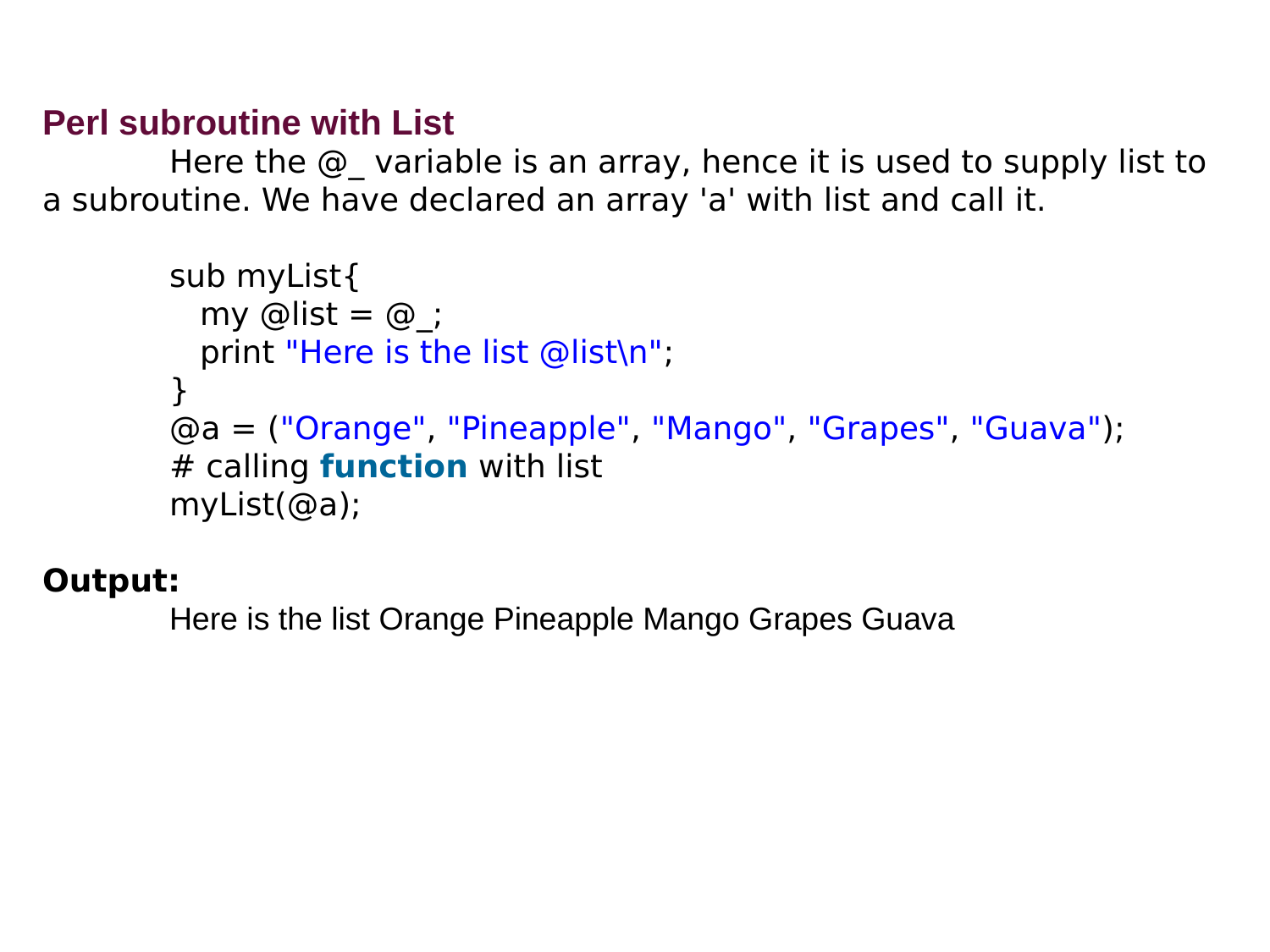

Perl subroutine with List
	Here the @_ variable is an array, hence it is used to supply list to a subroutine. We have declared an array 'a' with list and call it.

	sub myList{
	   my @list = @_;
	   print "Here is the list @list\n";
	}
	@a = ("Orange", "Pineapple", "Mango", "Grapes", "Guava");
	# calling function with list
	myList(@a);

Output:
	Here is the list Orange Pineapple Mango Grapes Guava